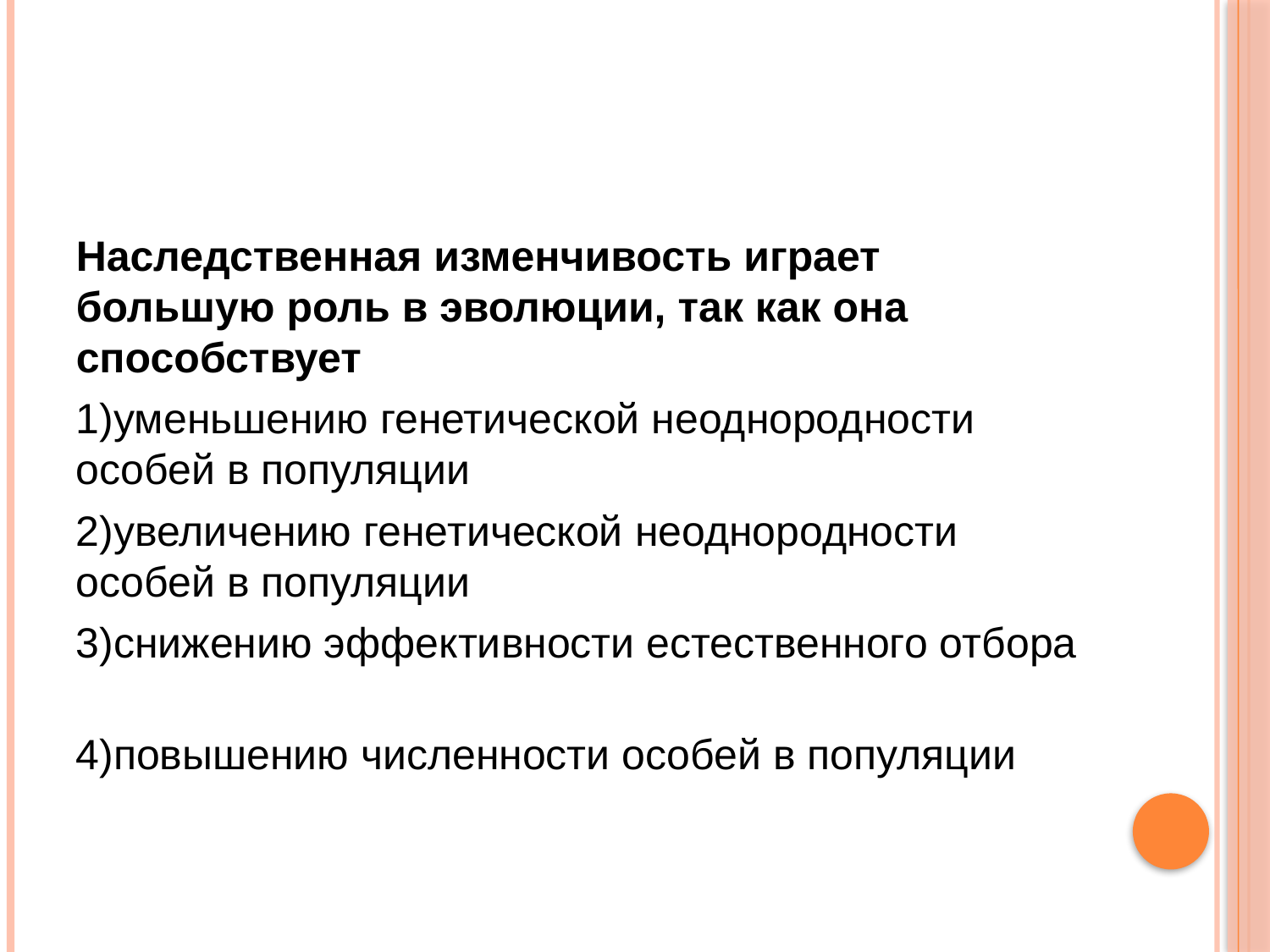

#
Наследственная изменчивость играет большую роль в эволюции, так как она способствует
1)уменьшению генетической неоднородности особей в популяции
2)увеличению генетической неоднородности особей в популяции
3)снижению эффективности естественного отбора
4)повышению численности особей в популяции